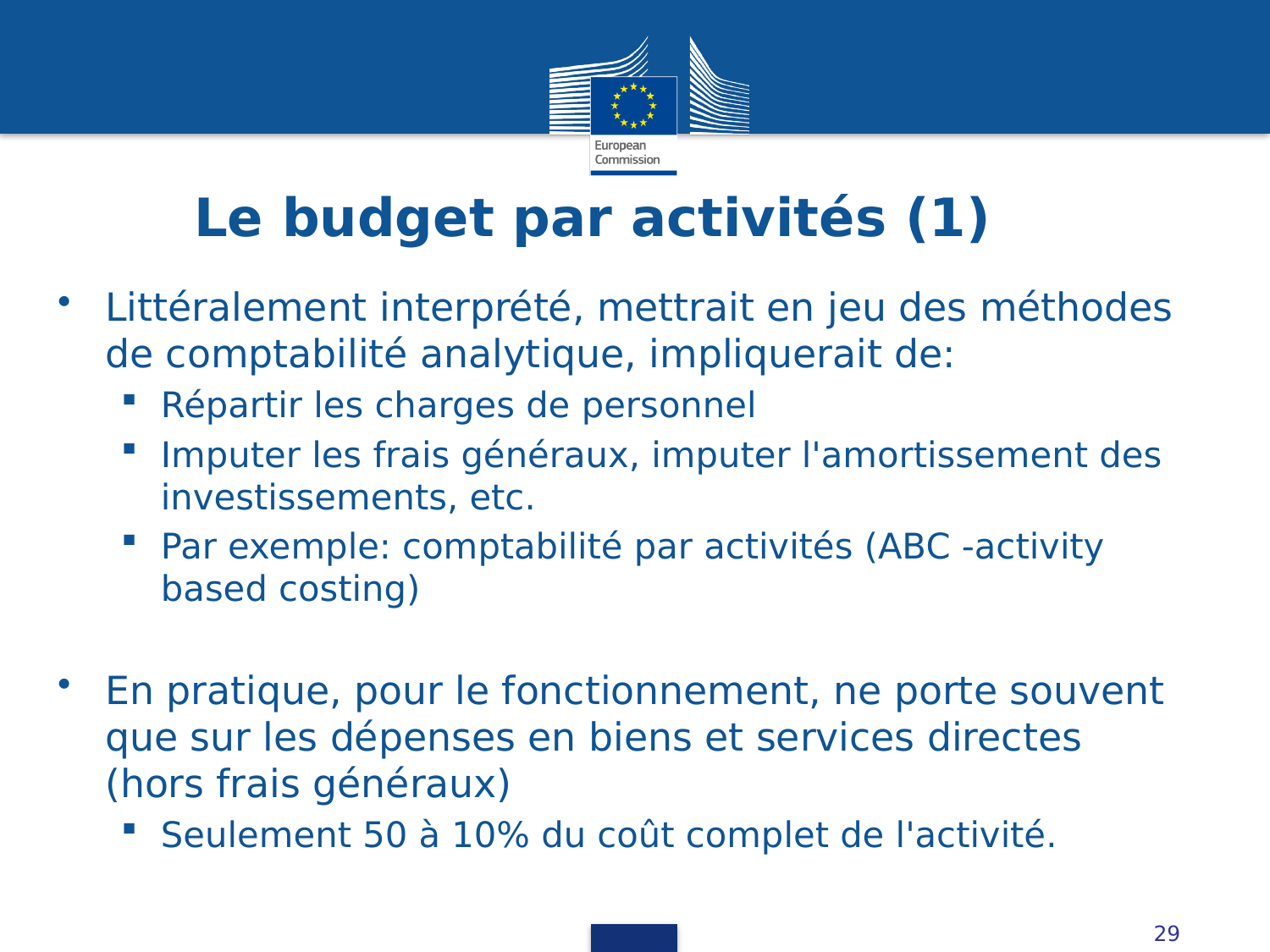

Le budget par activités (1)

Littéralement interprété, mettrait en jeu des méthodes de comptabilité analytique, impliquerait de:
Répartir les charges de personnel
Imputer les frais généraux, imputer l'amortissement des investissements, etc.
Par exemple: comptabilité par activités (ABC -activity based costing)

En pratique, pour le fonctionnement, ne porte souvent que sur les dépenses en biens et services directes (hors frais généraux)
Seulement 50 à 10% du coût complet de l'activité.

29